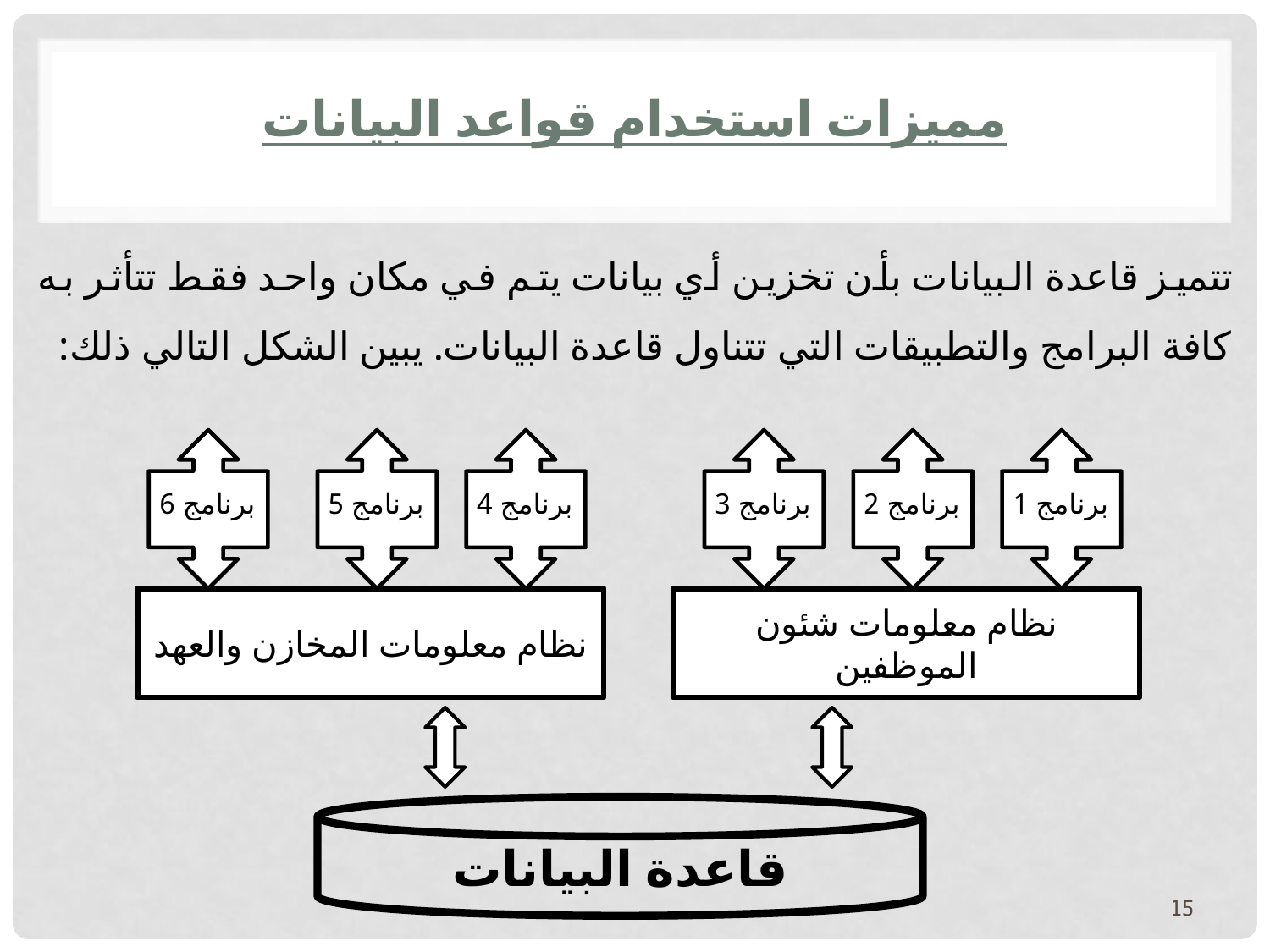

# مميزات استخدام قواعد البيانات
تتميز قاعدة البيانات بأن تخزين أي بيانات يتم في مكان واحد فقط تتأثر به كافة البرامج والتطبيقات التي تتناول قاعدة البيانات. يبين الشكل التالي ذلك:
ب
برنامج 6
ب
برنامج 5
ب
برنامج 4
ب
برنامج 3
ب
برنامج 2
ب
برنامج 1
نظام معلومات المخازن والعهد
نظام معلومات شئون الموظفين

قاعدة البيانات
15